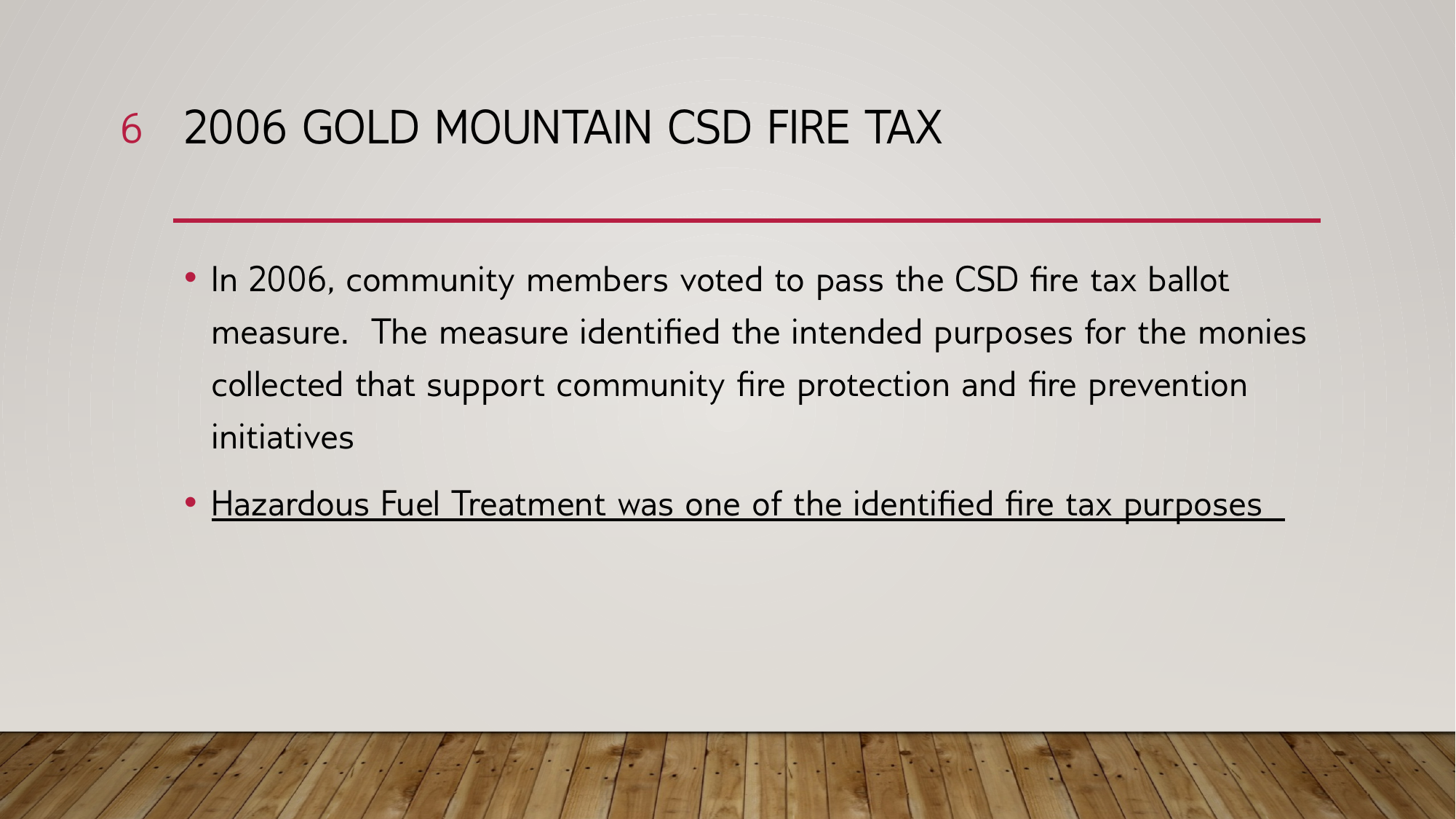

6
# 2006 Gold Mountain CSD Fire tax
In 2006, community members voted to pass the CSD fire tax ballot measure.  The measure identified the intended purposes for the monies collected that support community fire protection and fire prevention initiatives
Hazardous Fuel Treatment was one of the identified fire tax purposes